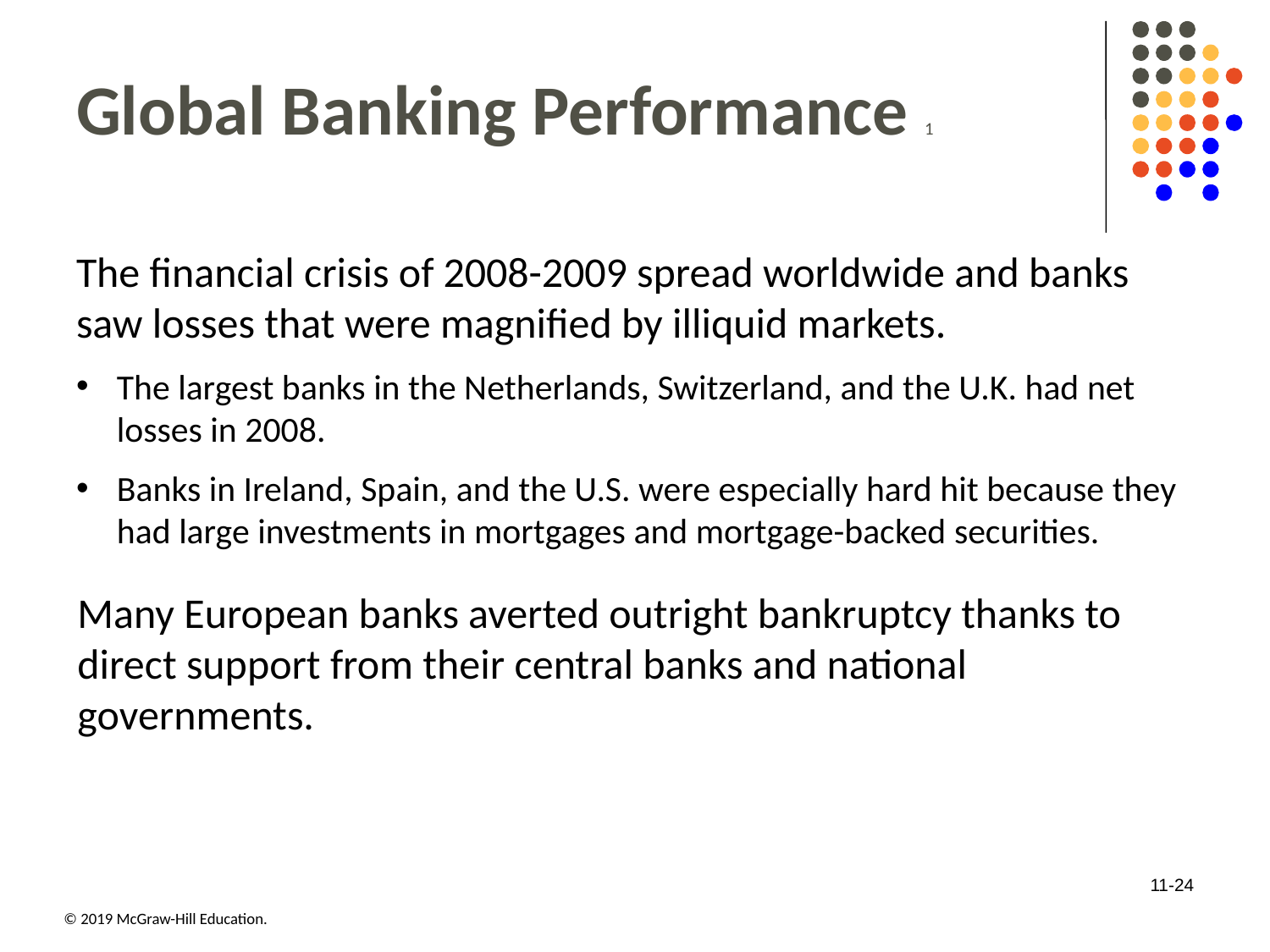

# Global Banking Performance 1
The financial crisis of 2008-2009 spread worldwide and banks saw losses that were magnified by illiquid markets.
The largest banks in the Netherlands, Switzerland, and the U.K. had net losses in 2008.
Banks in Ireland, Spain, and the U.S. were especially hard hit because they had large investments in mortgages and mortgage-backed securities.
Many European banks averted outright bankruptcy thanks to direct support from their central banks and national governments.
11-24